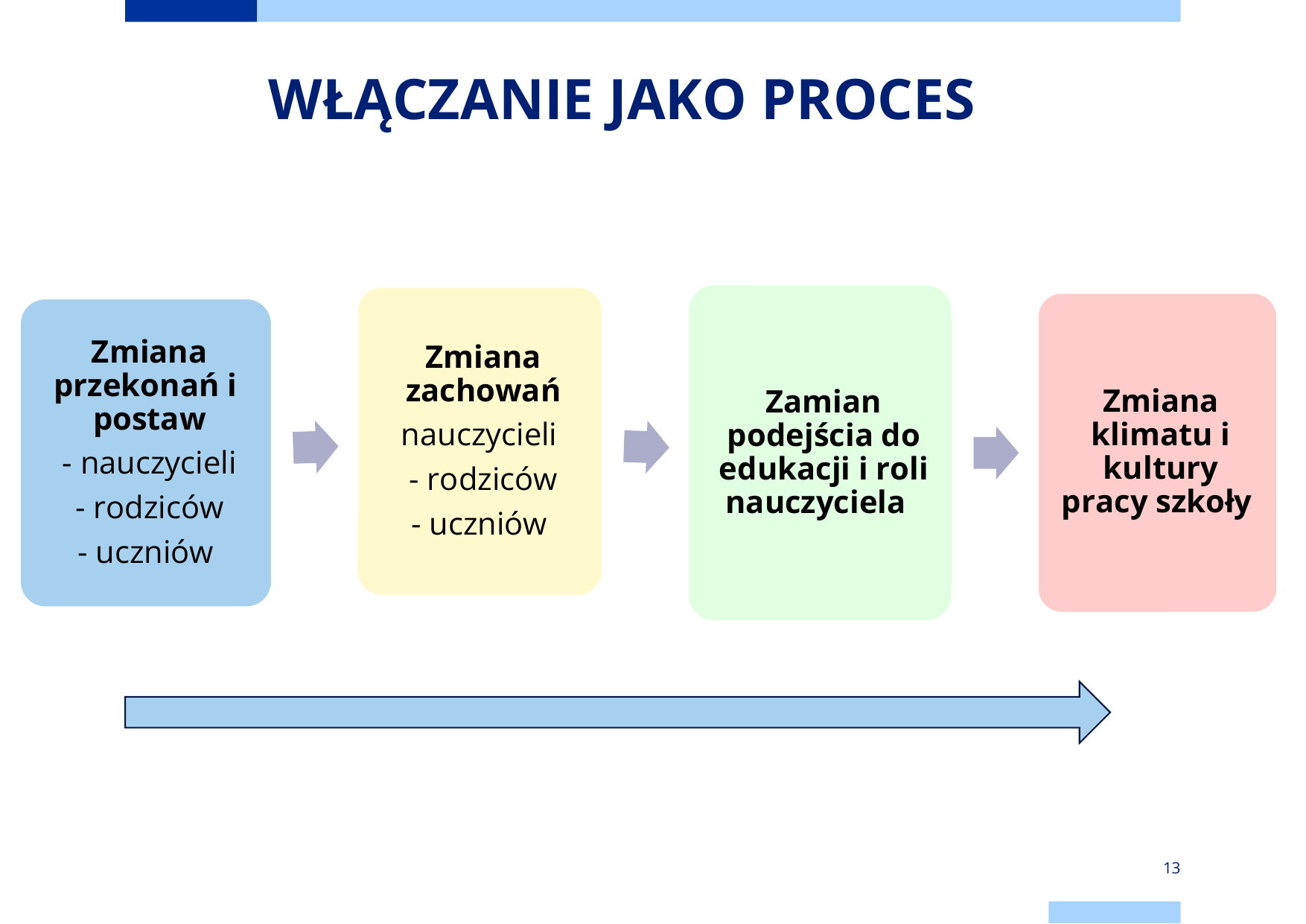

# WŁĄCZANIE JAKO PROCES
Zmiana przekonań i  postaw
 - nauczycieli
- rodziców
- uczniów

Zmiana zachowań
nauczycieli
- rodziców
- uczniów

Zamian podejścia do edukacji i roli nauczyciela

Zmiana klimatu i kultury pracy szkoły

13